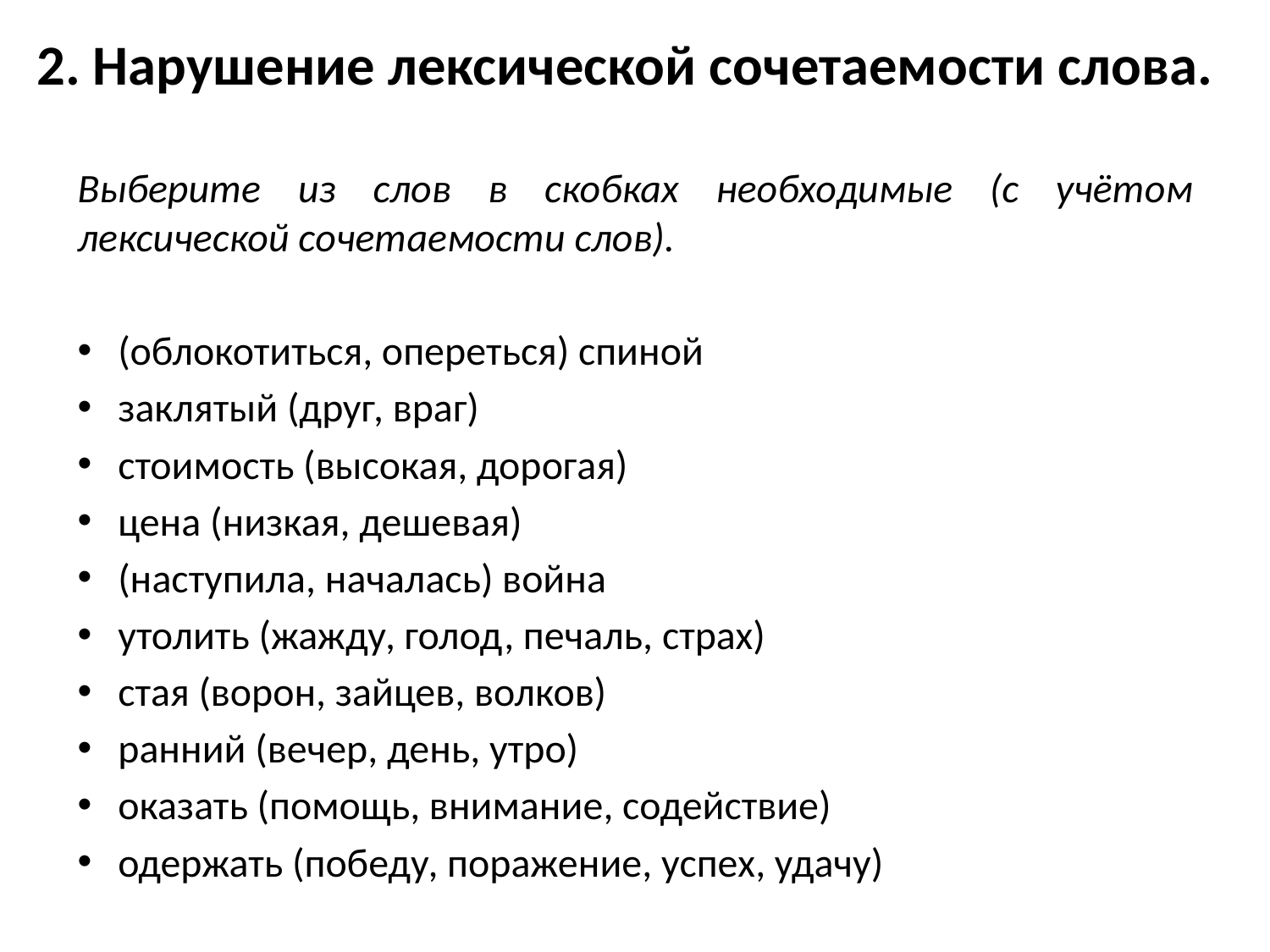

# 2. Нарушение лексической сочетаемости слова.
Выберите из слов в скобках необходимые (с учётом лексической сочетаемости слов).

(облокотиться, опереться) спиной
заклятый (друг, враг)
стоимость (высокая, дорогая)
цена (низкая, дешевая)
(наступила, началась) война
утолить (жажду, голод, печаль, страх)
стая (ворон, зайцев, волков)
ранний (вечер, день, утро)
оказать (помощь, внимание, содействие)
одержать (победу, поражение, успех, удачу)